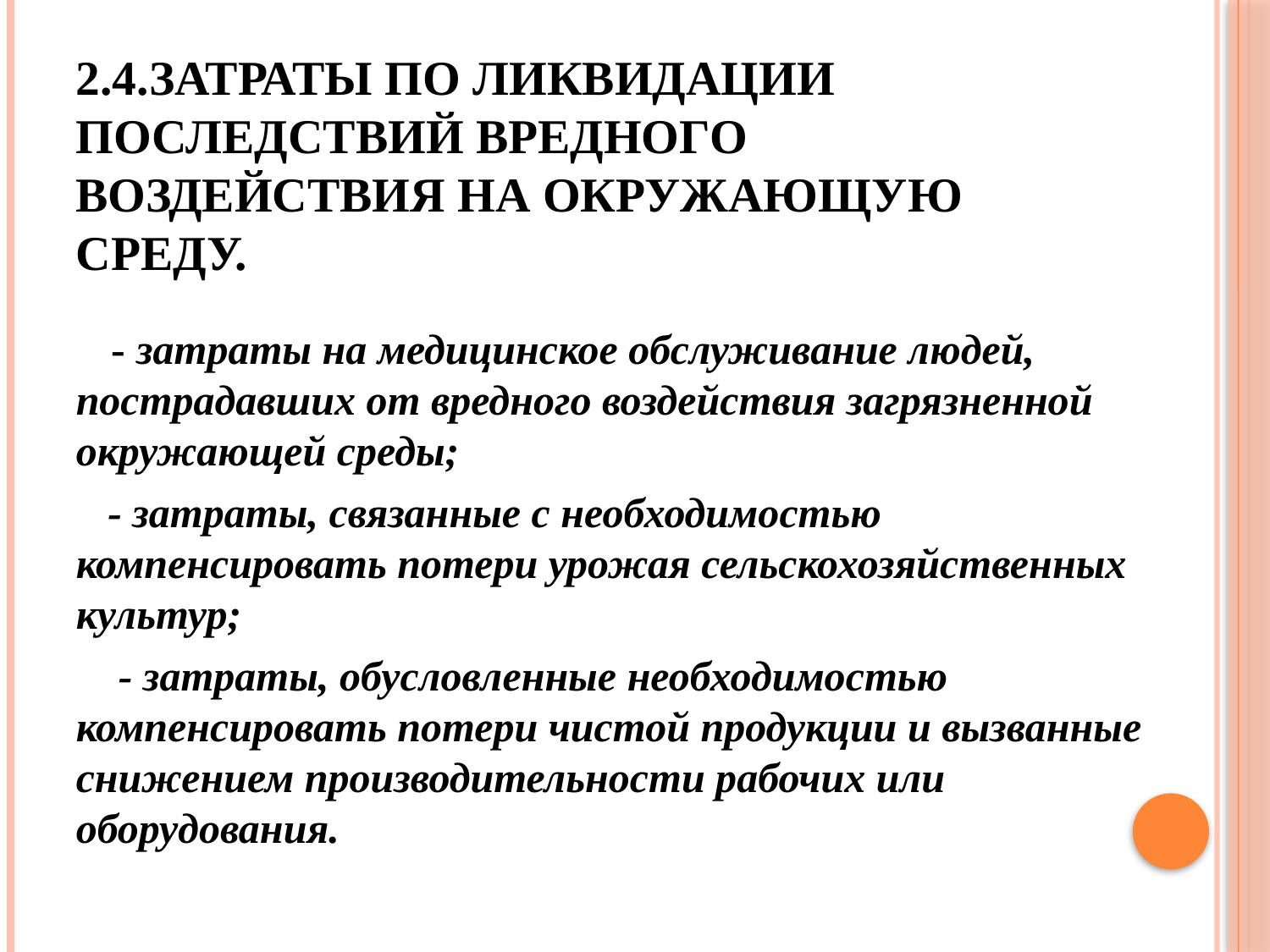

# 2.4.Затраты по ликвидации последствий вредного воздействия на окружающую среду.
   - затраты на медицинское обслуживание людей, пострадавших от вредного воздействия загрязненной окружающей среды;
   - затраты, связанные с необходимостью компенсировать потери урожая сельскохозяйственных культур;
    - затраты, обусловленные необходимостью компенсировать потери чистой продукции и вызванные снижением производительности рабочих или оборудования.